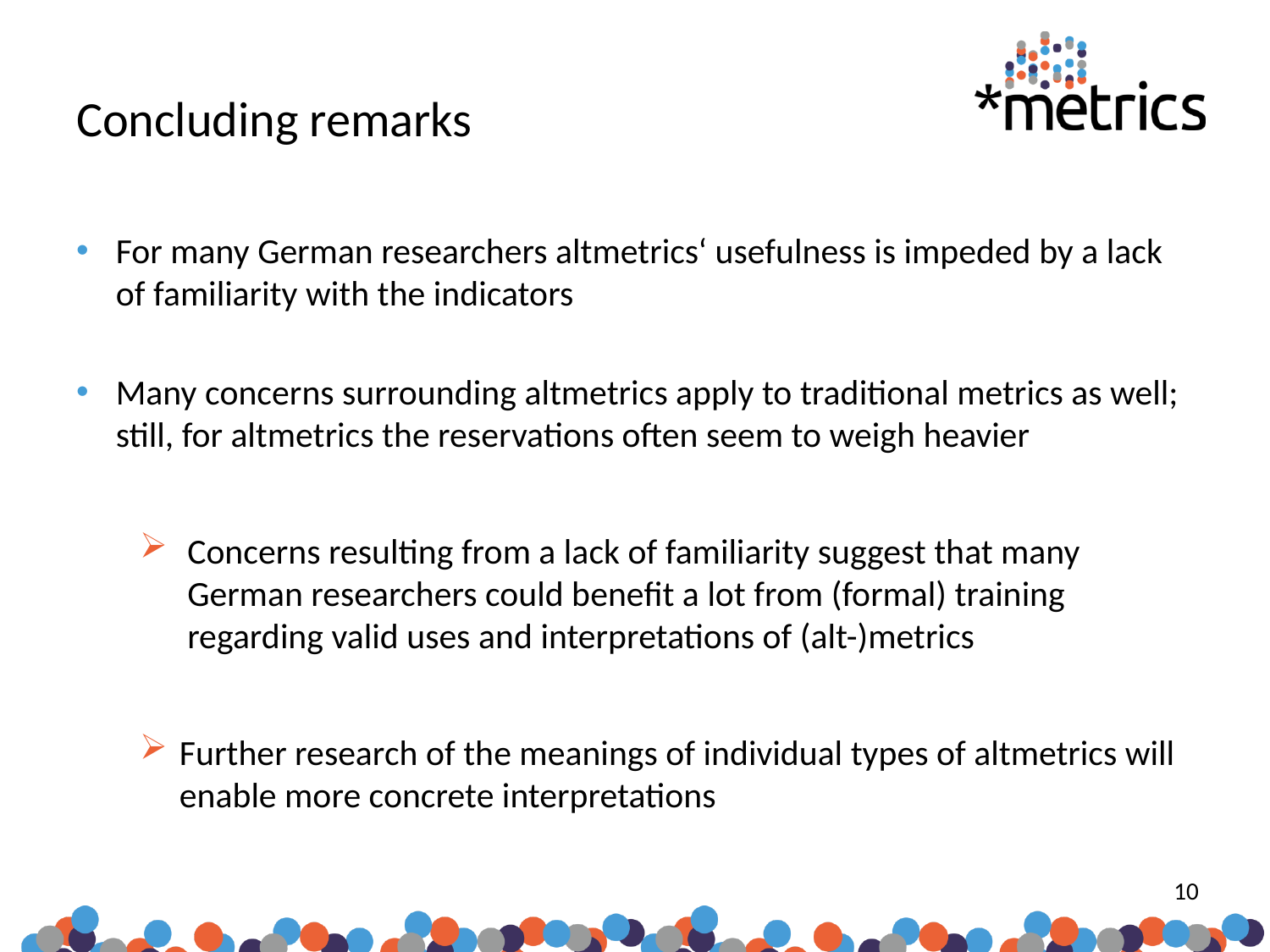

Concluding remarks
For many German researchers altmetrics‘ usefulness is impeded by a lack of familiarity with the indicators

Many concerns surrounding altmetrics apply to traditional metrics as well; still, for altmetrics the reservations often seem to weigh heavier

Concerns resulting from a lack of familiarity suggest that many German researchers could benefit a lot from (formal) training regarding valid uses and interpretations of (alt-)metrics

Further research of the meanings of individual types of altmetrics will enable more concrete interpretations

10